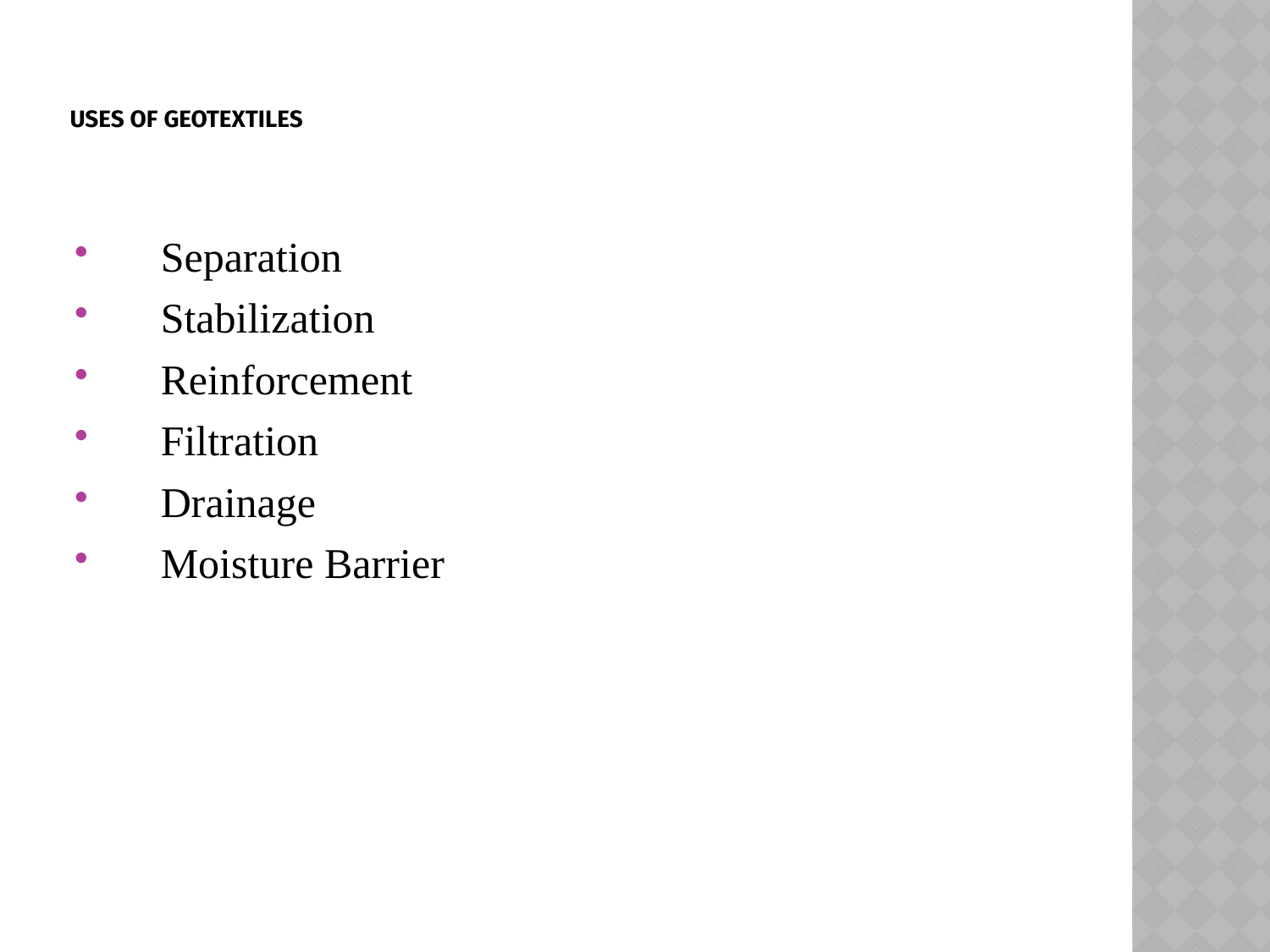

# Uses Of Geotextiles
Separation
Stabilization
Reinforcement
Filtration
Drainage
Moisture Barrier